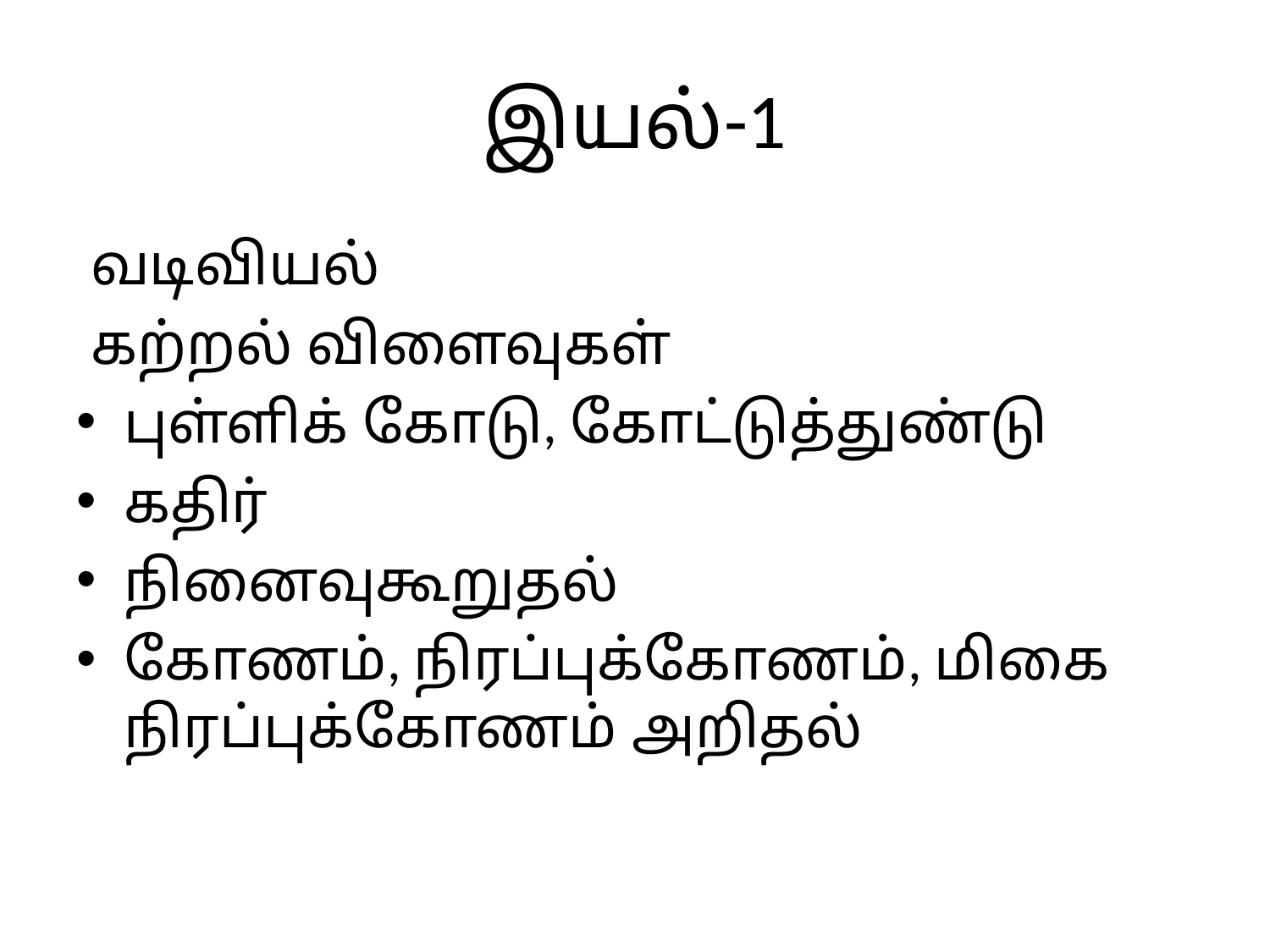

# இயல்-1
 வடிவியல்
 கற்றல் விளைவுகள்
புள்ளிக் கோடு, கோட்டுத்துண்டு
கதிர்
நினைவுகூறுதல்
கோணம், நிரப்புக்கோணம், மிகை நிரப்புக்கோணம் அறிதல்